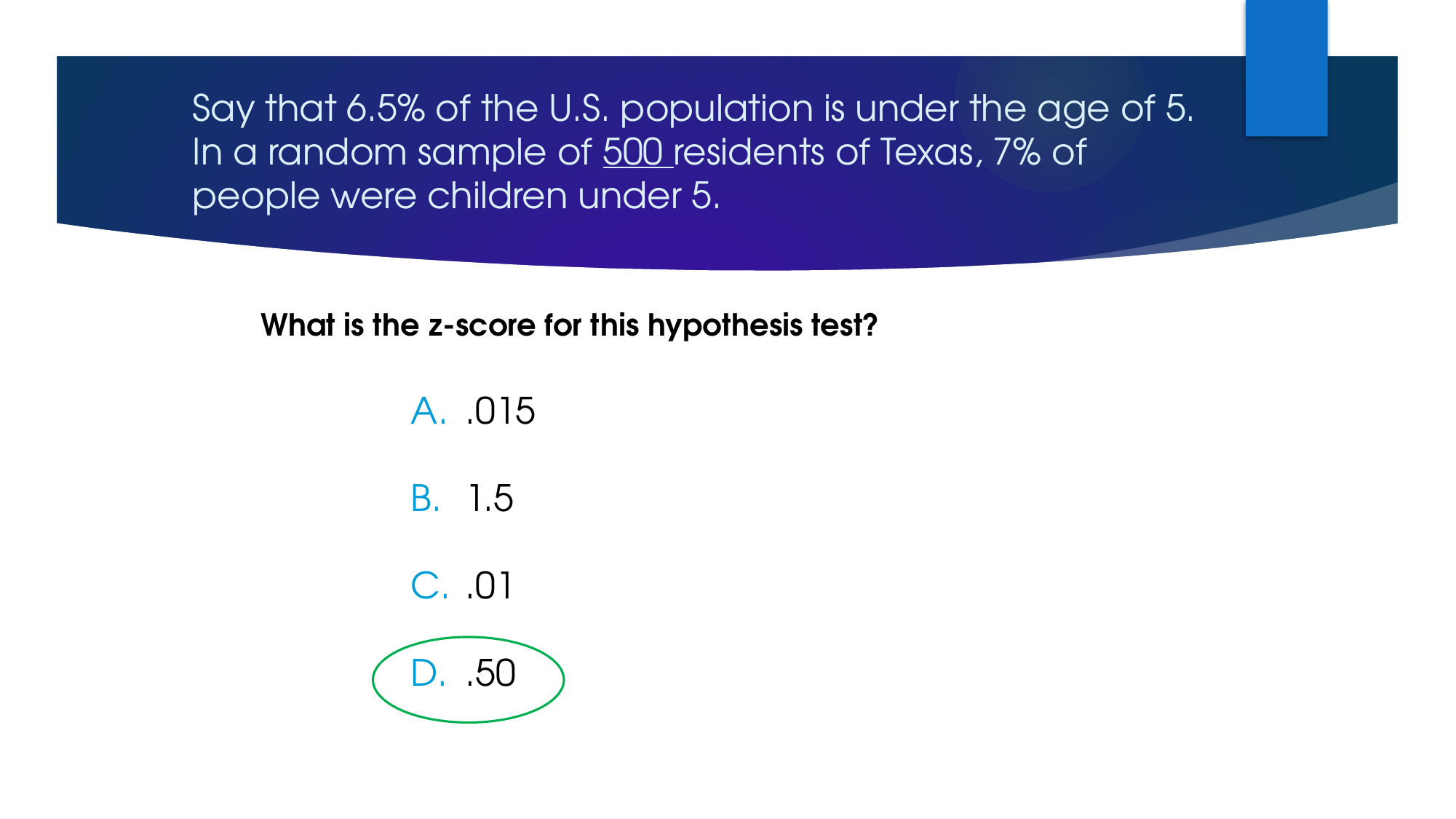

# Say that 6.5% of the U.S. population is under the age of 5. In a random sample of 500 residents of Texas, 7% of people were children under 5.
What is the z-score for this hypothesis test?
.015

1.5

.01

.50